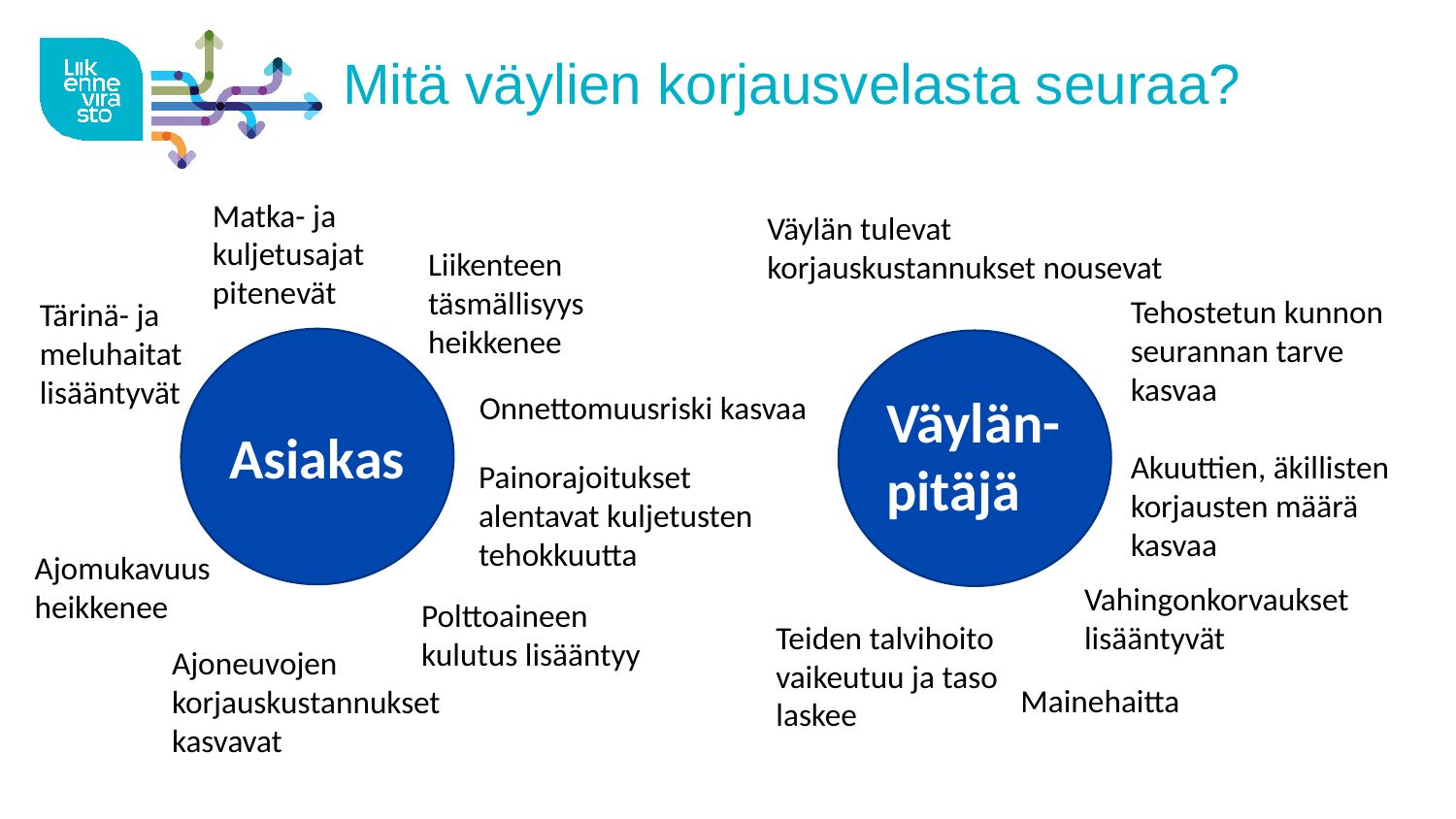

# Mitä väylien korjausvelasta seuraa?
Matka- ja kuljetusajat pitenevät
Väylän tulevat korjauskustannukset nousevat
Liikenteen täsmällisyys heikkenee
Tehostetun kunnon seurannan tarve kasvaa

Akuuttien, äkillisten korjausten määrä kasvaa
Tärinä- ja meluhaitat lisääntyvät

Väylän-pitäjä
Onnettomuusriski kasvaa
Asiakas
Painorajoitukset alentavat kuljetusten tehokkuutta
Ajomukavuus heikkenee
Vahingonkorvaukset lisääntyvät
Polttoaineen kulutus lisääntyy
Teiden talvihoito vaikeutuu ja taso laskee
Ajoneuvojen korjauskustannukset kasvavat
Mainehaitta